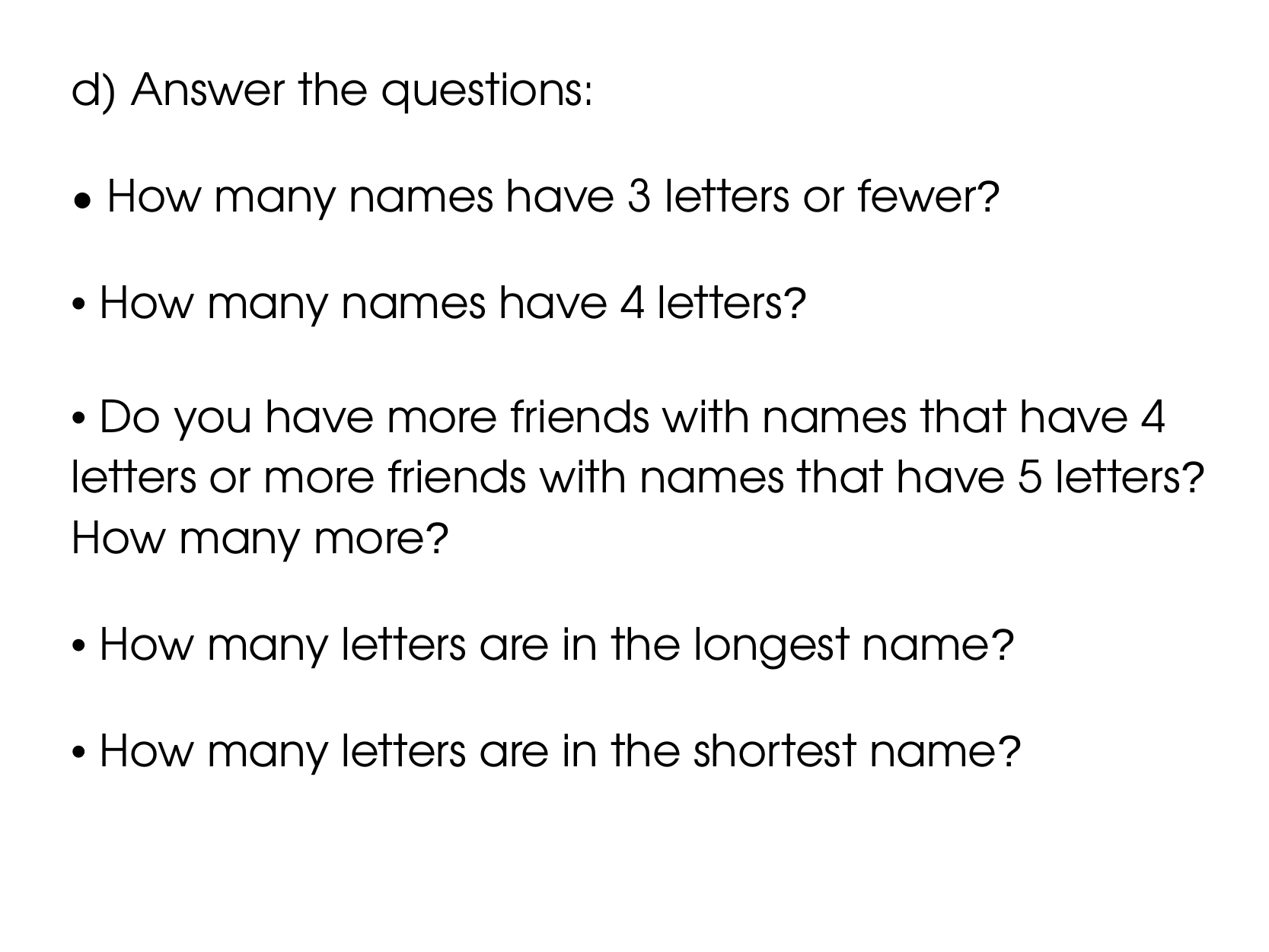

d) Answer the questions:

• How many names have 3 letters or fewer?

• How many names have 4 letters?

• Do you have more friends with names that ​have 4 letters or more friends with names that have 5 letters? How many more?

• How many letters are in the longest name?

• How many letters are in the shortest name?